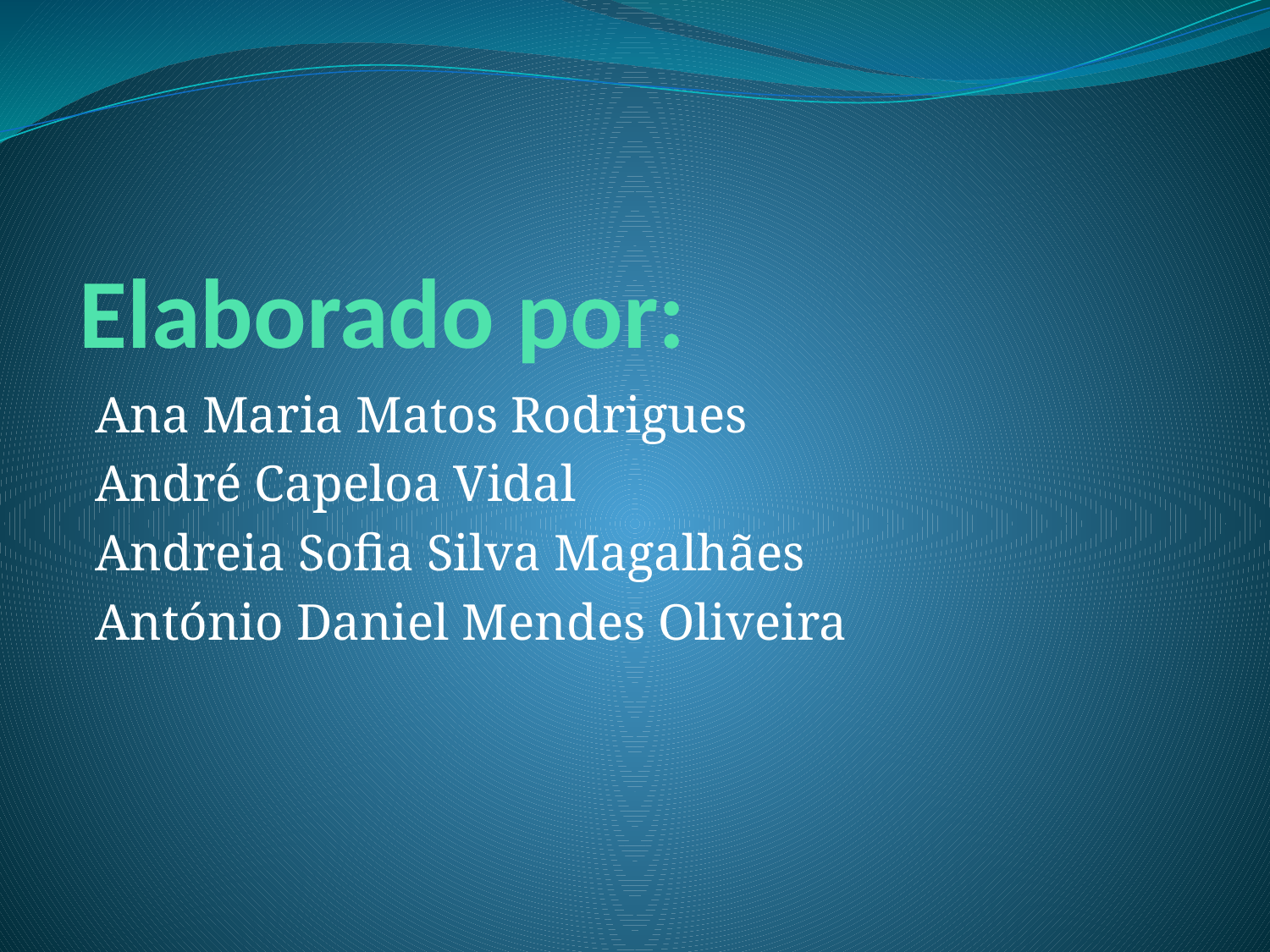

# Elaborado por:
Ana Maria Matos Rodrigues
André Capeloa Vidal
Andreia Sofia Silva Magalhães
António Daniel Mendes Oliveira